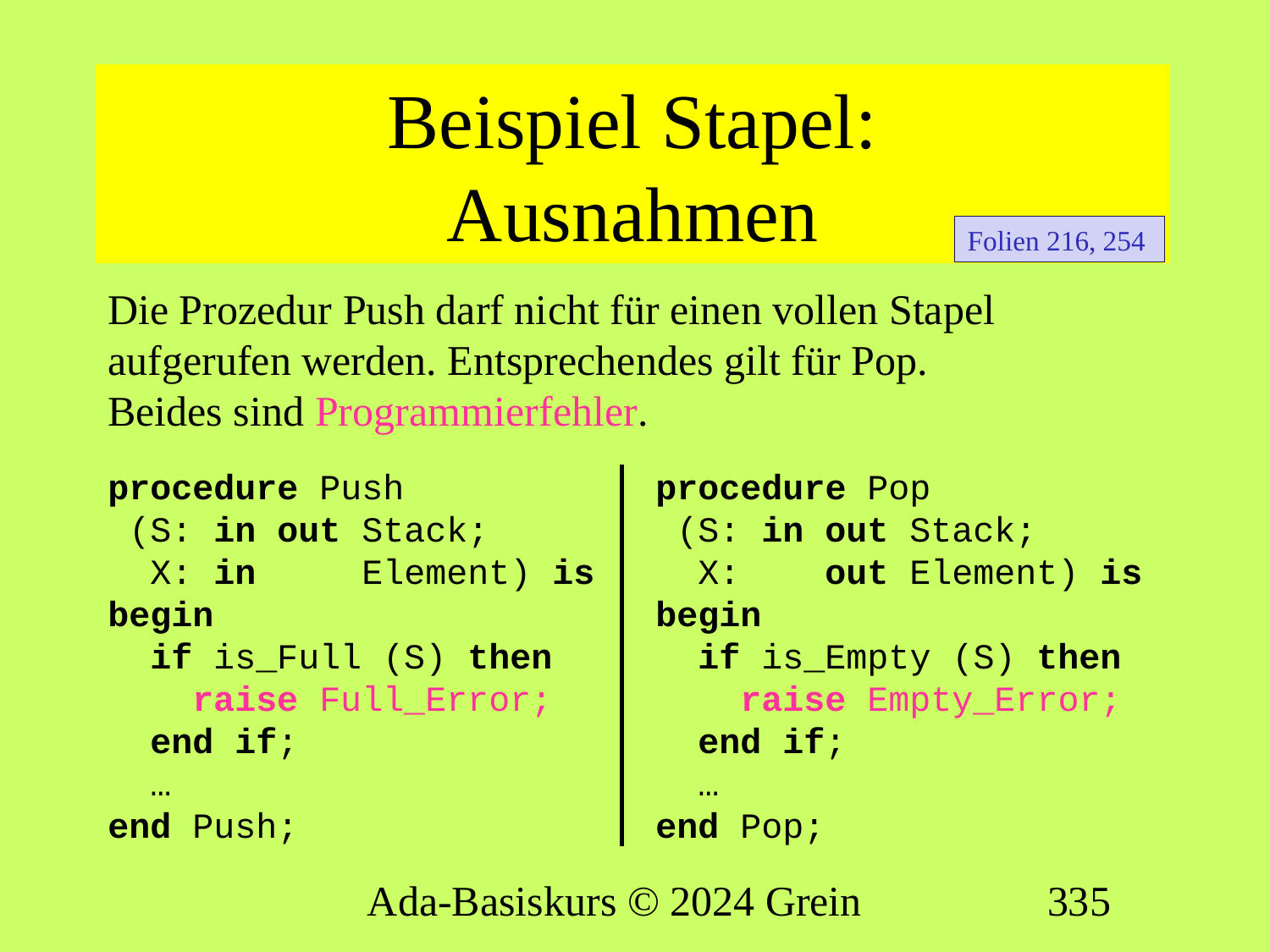

# Beispiel Stapel: Ausnahmen
Folien 216, 254
Die Prozedur Push darf nicht für einen vollen Stapel aufgerufen werden. Entsprechendes gilt für Pop.
Beides sind Programmierfehler.
procedure Push
 (S: in out Stack;
  X: in     Element) is
begin
  if is_Full (S) then
    raise Full_Error;
  end if;
  …
end Push;
procedure Pop
 (S: in out Stack;
  X:    out Element) is
begin
  if is_Empty (S) then
    raise Empty_Error;
  end if;
  …
end Pop;

Ada-Basiskurs © 2024 Grein
335